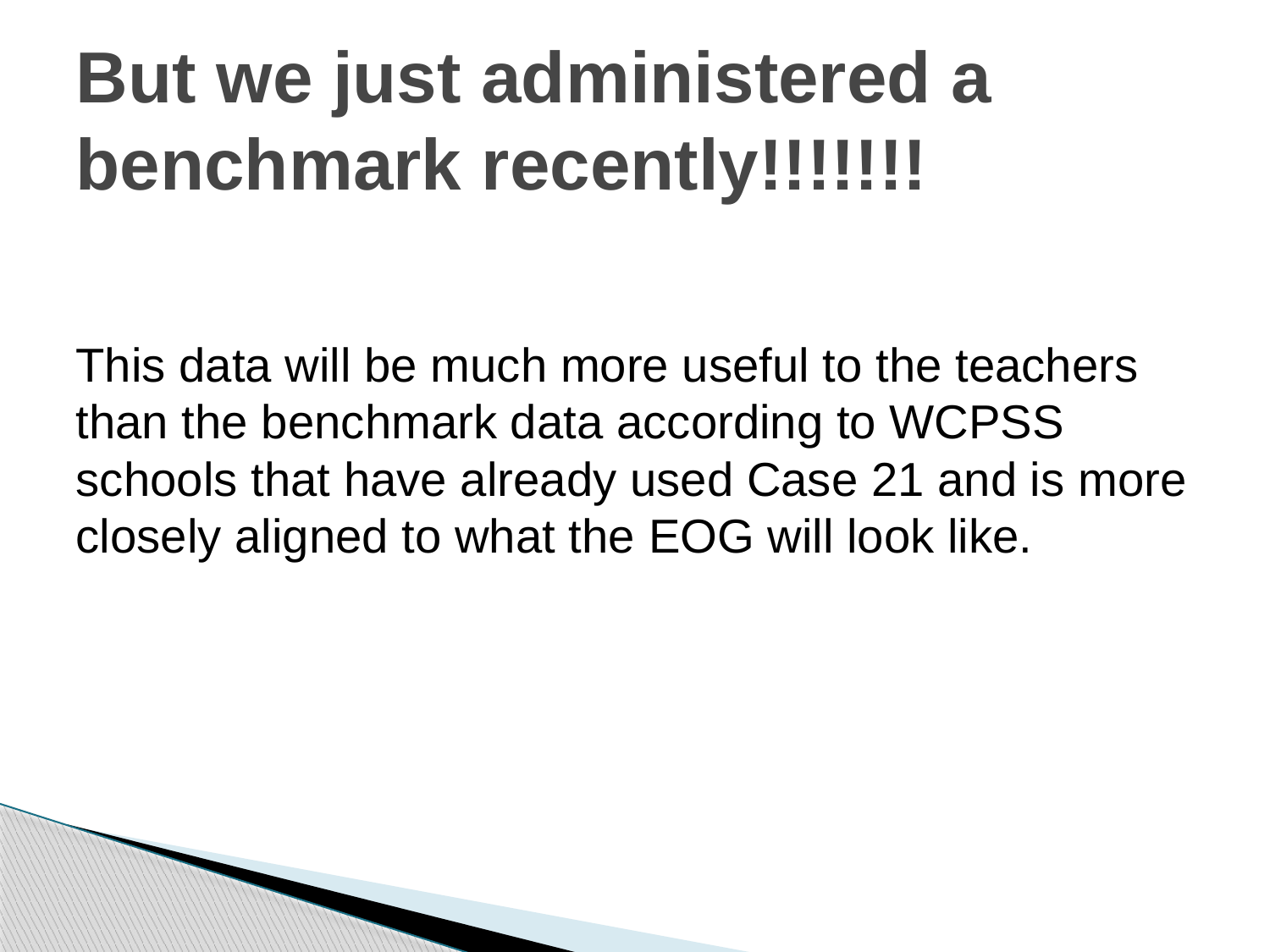

# But we just administered a benchmark recently!!!!!!!
This data will be much more useful to the teachers than the benchmark data according to WCPSS schools that have already used Case 21 and is more closely aligned to what the EOG will look like.